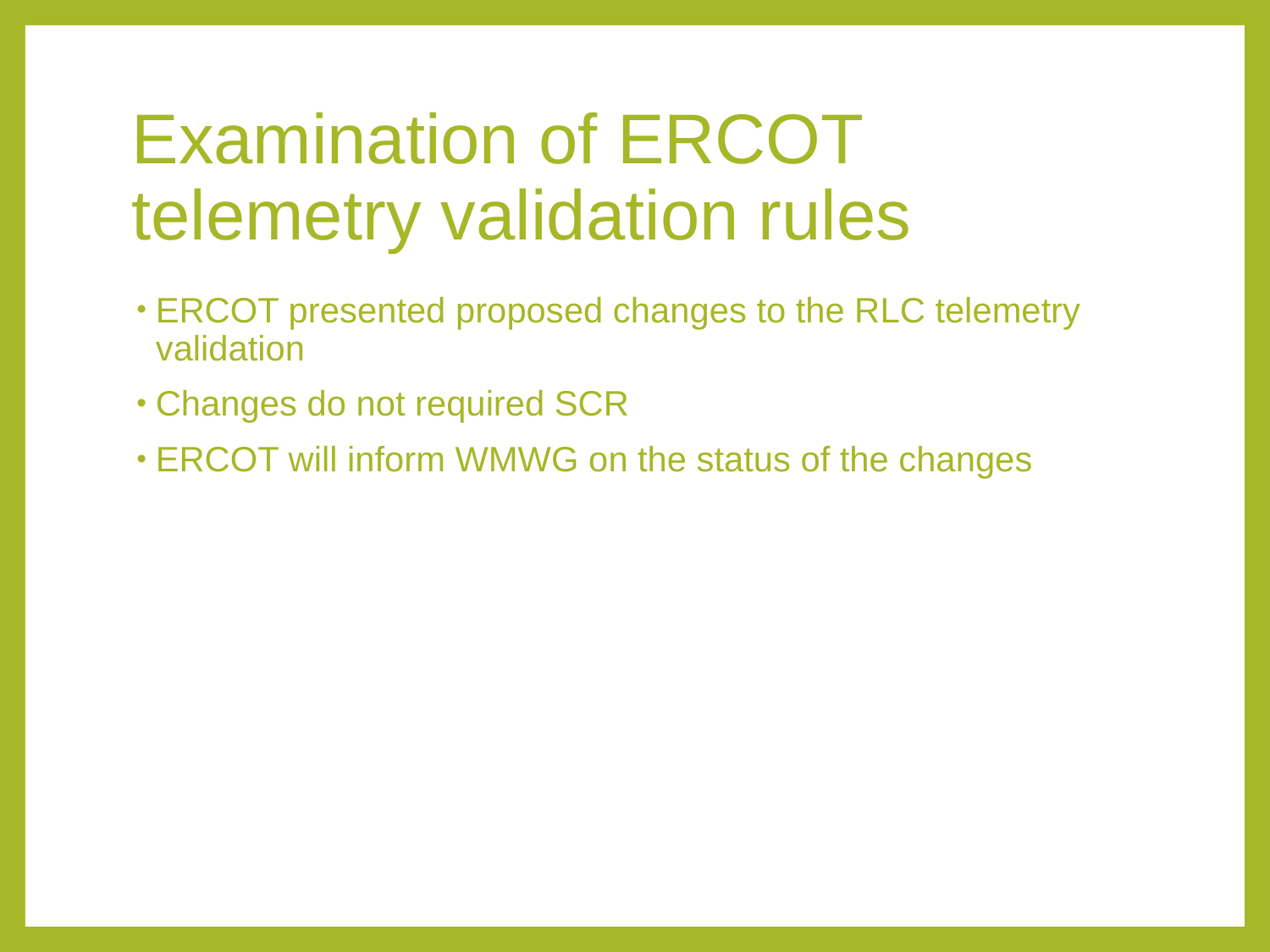

# Examination of ERCOT telemetry validation rules
ERCOT presented proposed changes to the RLC telemetry validation
Changes do not required SCR
ERCOT will inform WMWG on the status of the changes